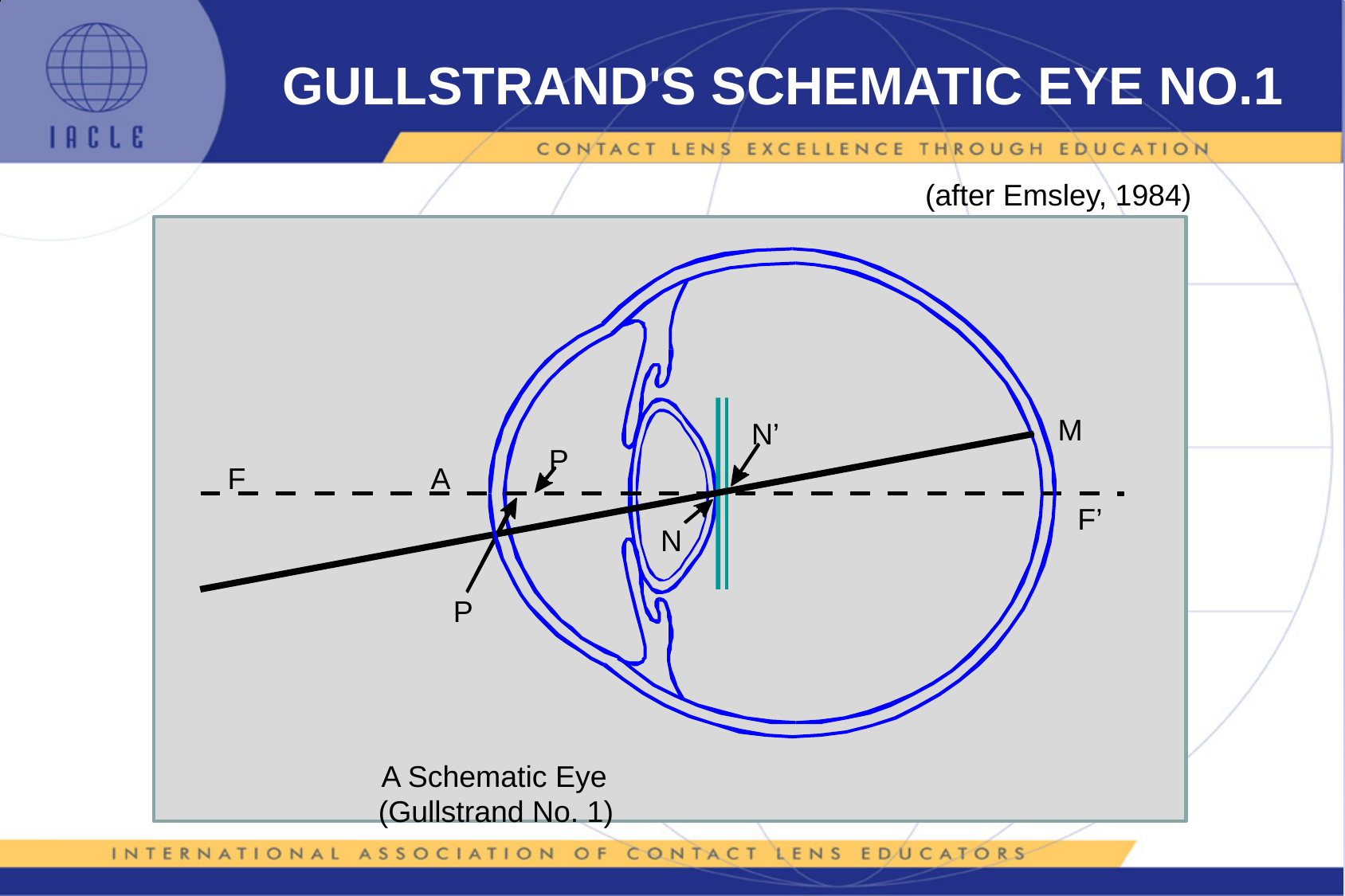

# GULLSTRAND'S SCHEMATIC EYE NO.1
(after Emsley, 1984)

M

N’

P

F
A

F’

N

P

A Schematic Eye
   (Gullstrand No. 1)